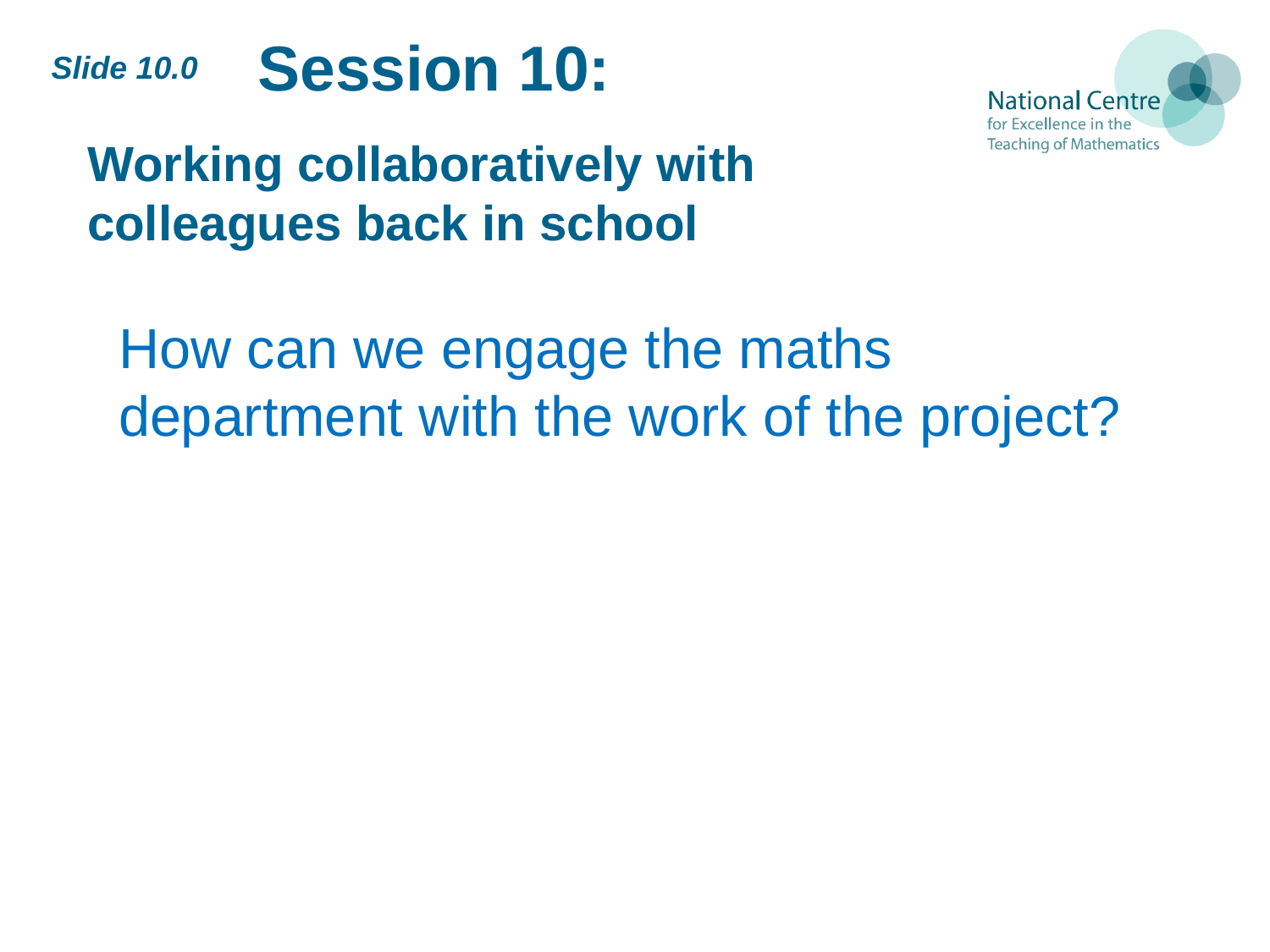

# Session 10:
Slide 10.0
Working collaboratively with colleagues back in school
How can we engage the maths department with the work of the project?